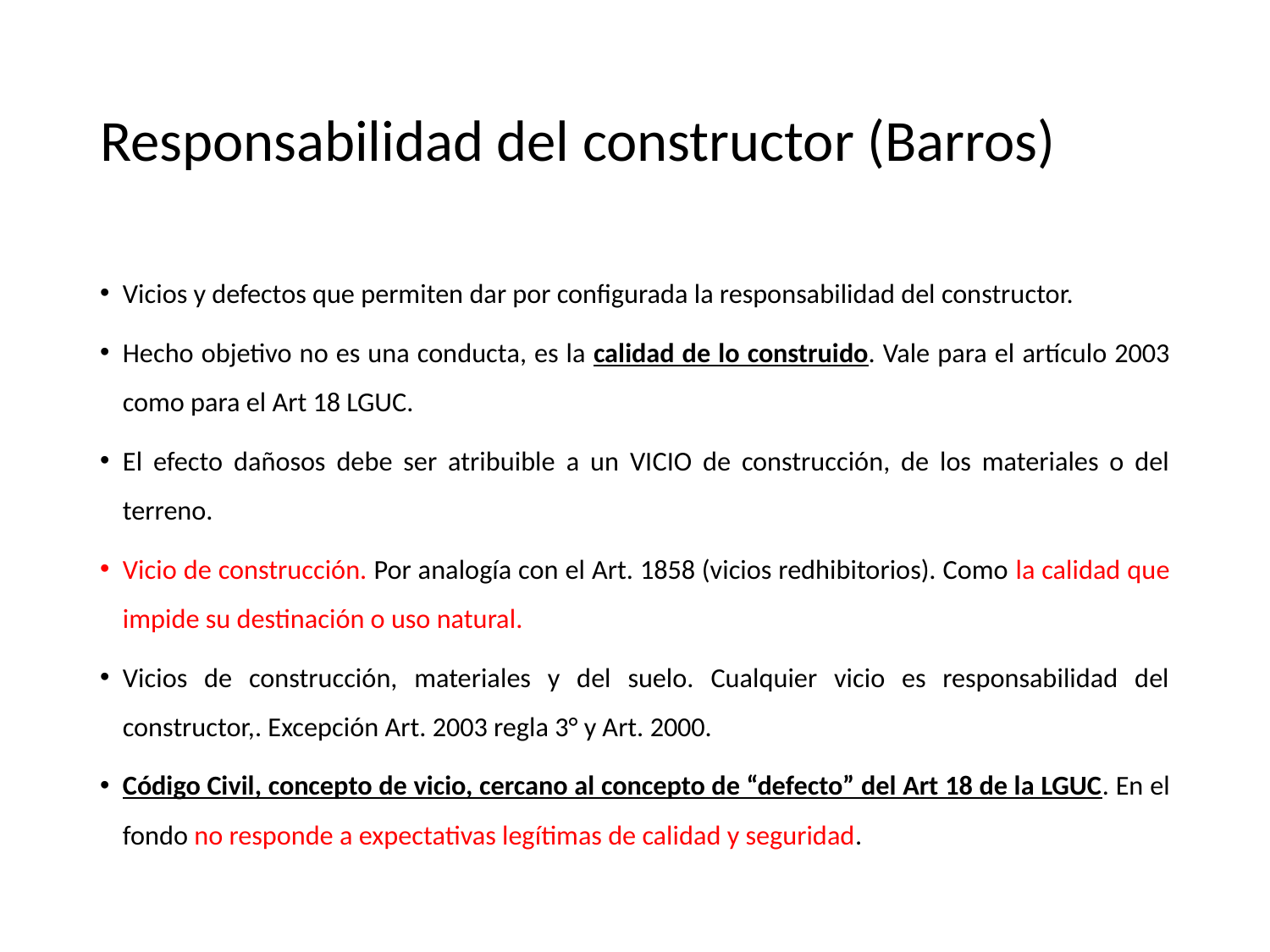

# Responsabilidad del constructor (Barros)
Vicios y defectos que permiten dar por configurada la responsabilidad del constructor.
Hecho objetivo no es una conducta, es la calidad de lo construido. Vale para el artículo 2003 como para el Art 18 LGUC.
El efecto dañosos debe ser atribuible a un VICIO de construcción, de los materiales o del terreno.
Vicio de construcción. Por analogía con el Art. 1858 (vicios redhibitorios). Como la calidad que impide su destinación o uso natural.
Vicios de construcción, materiales y del suelo. Cualquier vicio es responsabilidad del constructor,. Excepción Art. 2003 regla 3° y Art. 2000.
Código Civil, concepto de vicio, cercano al concepto de “defecto” del Art 18 de la LGUC. En el fondo no responde a expectativas legítimas de calidad y seguridad.